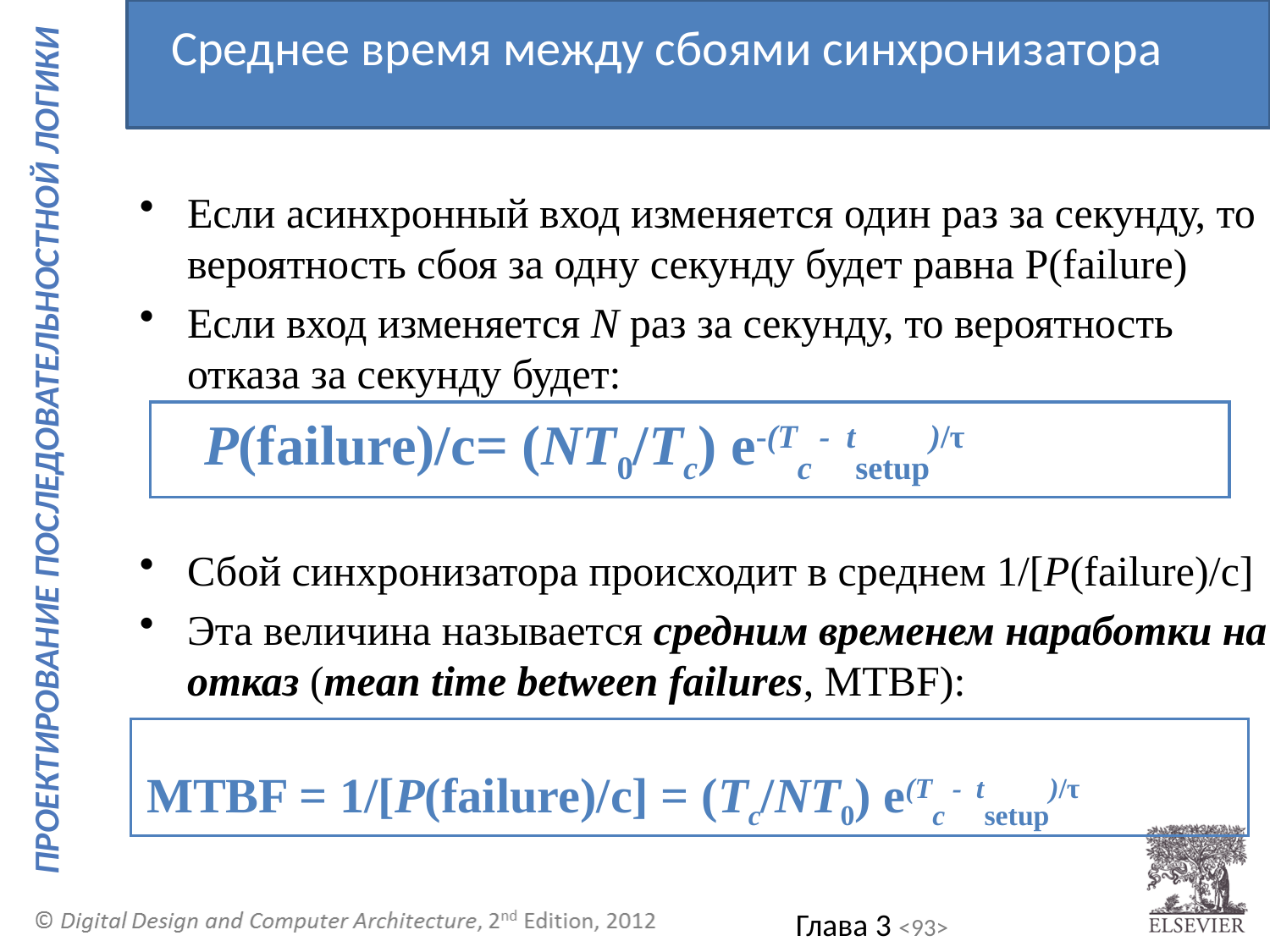

Среднее время между сбоями синхронизатора

Если асинхронный вход изменяется один раз за секунду, то вероятность сбоя за одну секунду будет равна P(failure)
Если вход изменяется N раз за секунду, то вероятность отказа за секунду будет:
         P(failure)/с= (NT0/Tc) e-(Tc -  tsetup)/τ

Сбой синхронизатора происходит в среднем 1/[P(failure)/с]
Эта величина называется средним временем наработки на отказ (mean time between failures, MTBF):

 MTBF = 1/[P(failure)/с] = (Tc/NT0) e(Tc -  tsetup)/τ